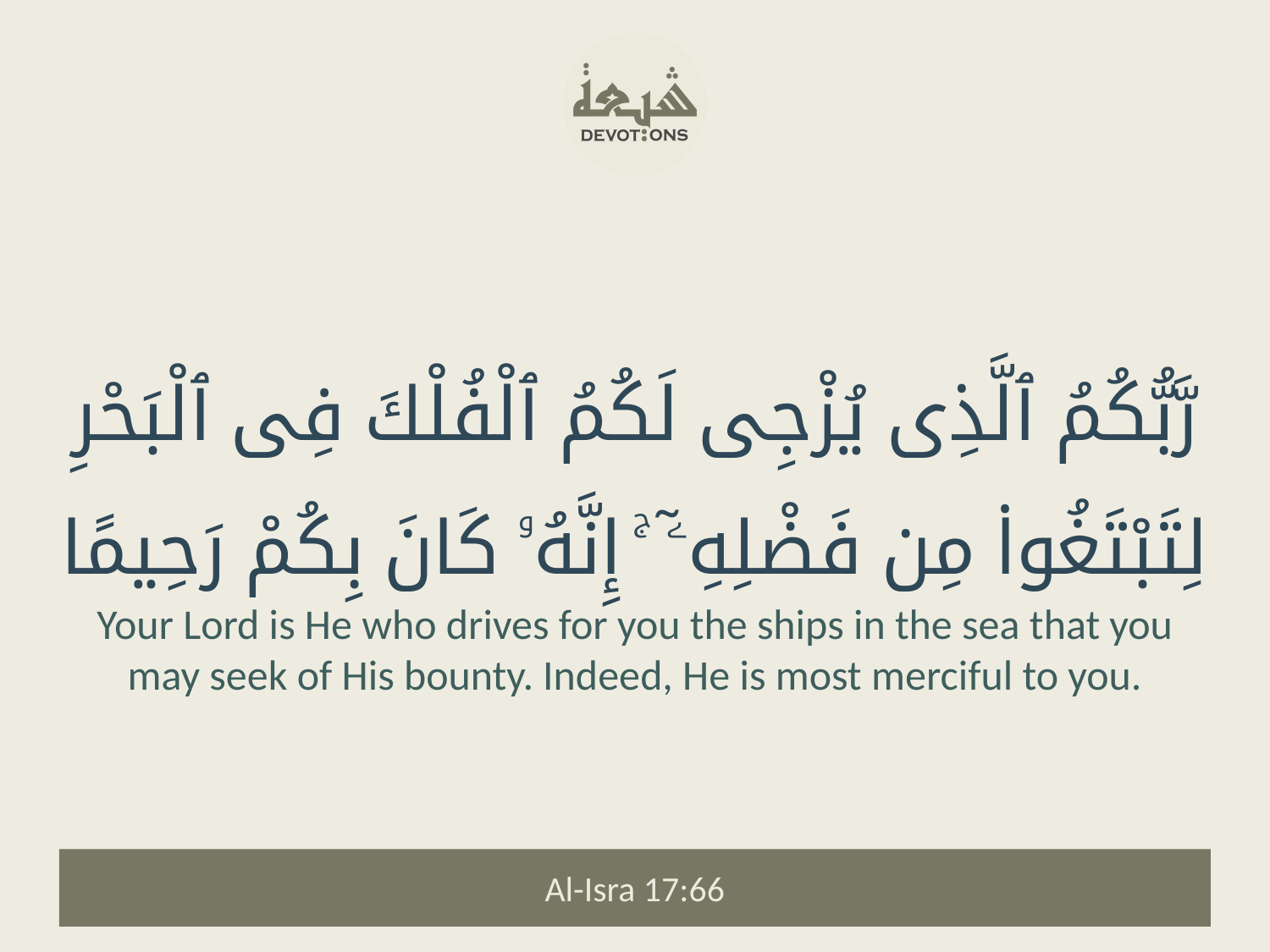

رَّبُّكُمُ ٱلَّذِى يُزْجِى لَكُمُ ٱلْفُلْكَ فِى ٱلْبَحْرِ لِتَبْتَغُوا۟ مِن فَضْلِهِۦٓ ۚ إِنَّهُۥ كَانَ بِكُمْ رَحِيمًا
Your Lord is He who drives for you the ships in the sea that you may seek of His bounty. Indeed, He is most merciful to you.
Al-Isra 17:66